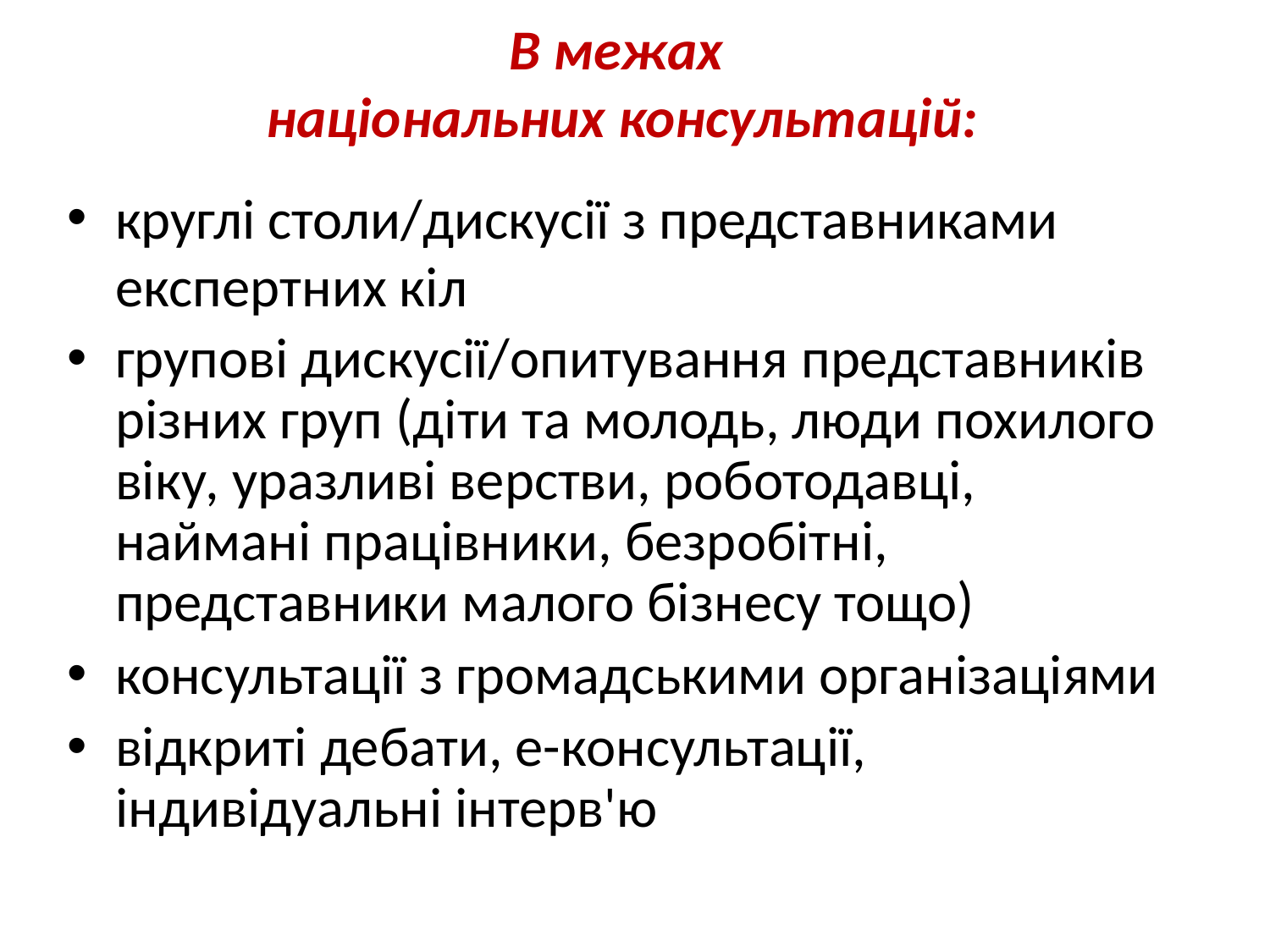

# В межах національних консультацій:
круглі столи/дискусії з представниками експертних кіл
групові дискусії/опитування представників різних груп (діти та молодь, люди похилого віку, уразливі верстви, роботодавці, наймані працівники, безробітні, представники малого бізнесу тощо)
консультації з громадськими організаціями
відкриті дебати, е-консультації, індивідуальні інтерв'ю